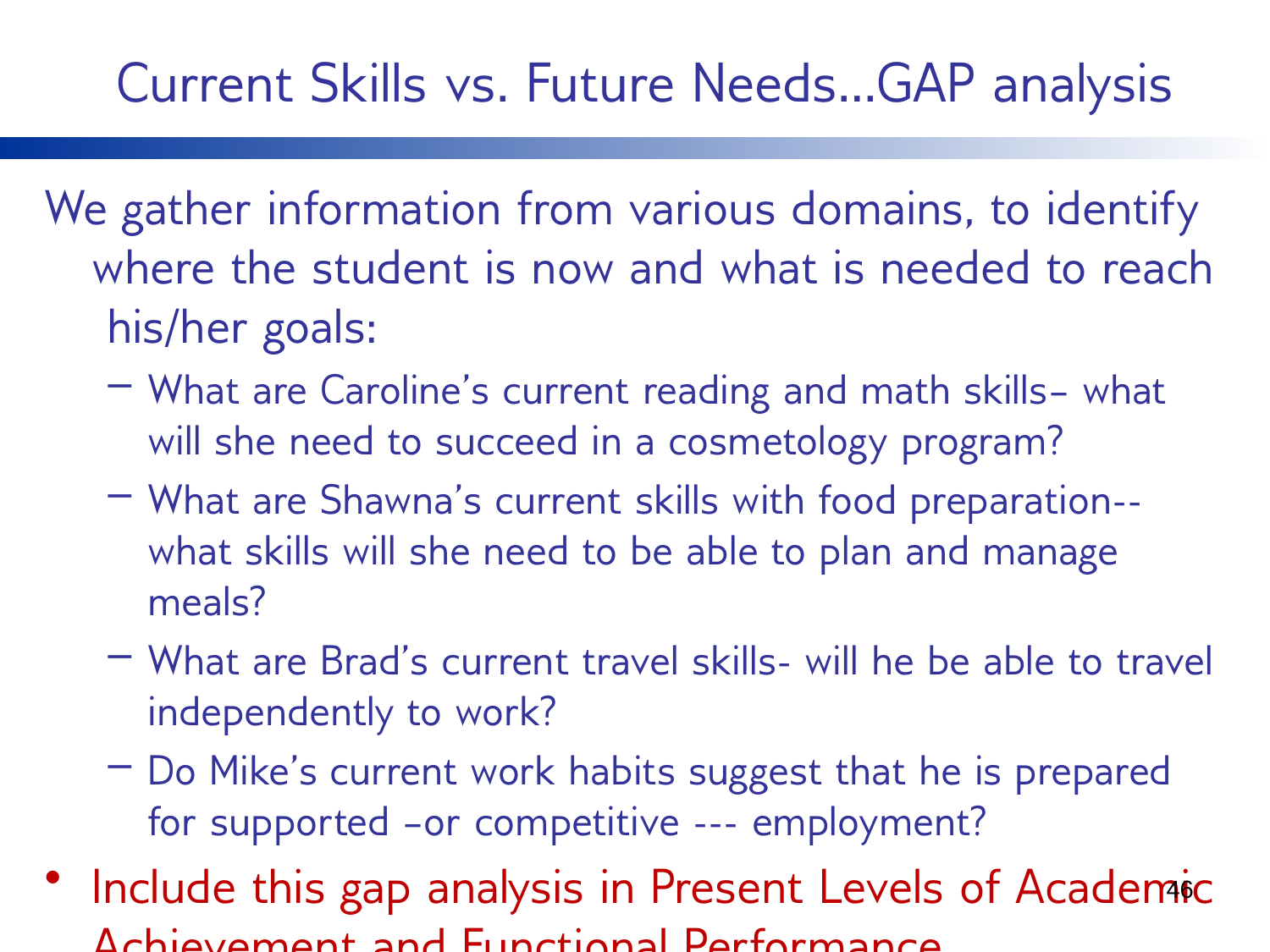

# Current Skills vs. Future Needs…GAP analysis
We gather information from various domains, to identify where the student is now and what is needed to reach  his/her goals:
What are Caroline’s current reading and math skills– what will she need to succeed in a cosmetology program?
What are Shawna’s current skills with food preparation--  what skills will she need to be able to plan and manage meals?
What are Brad’s current travel skills- will he be able to travel independently to work?
Do Mike’s current work habits suggest that he is prepared for supported –or competitive --- employment?
Include this gap analysis in Present Levels of Academic Achievement and Functional Performance.
46